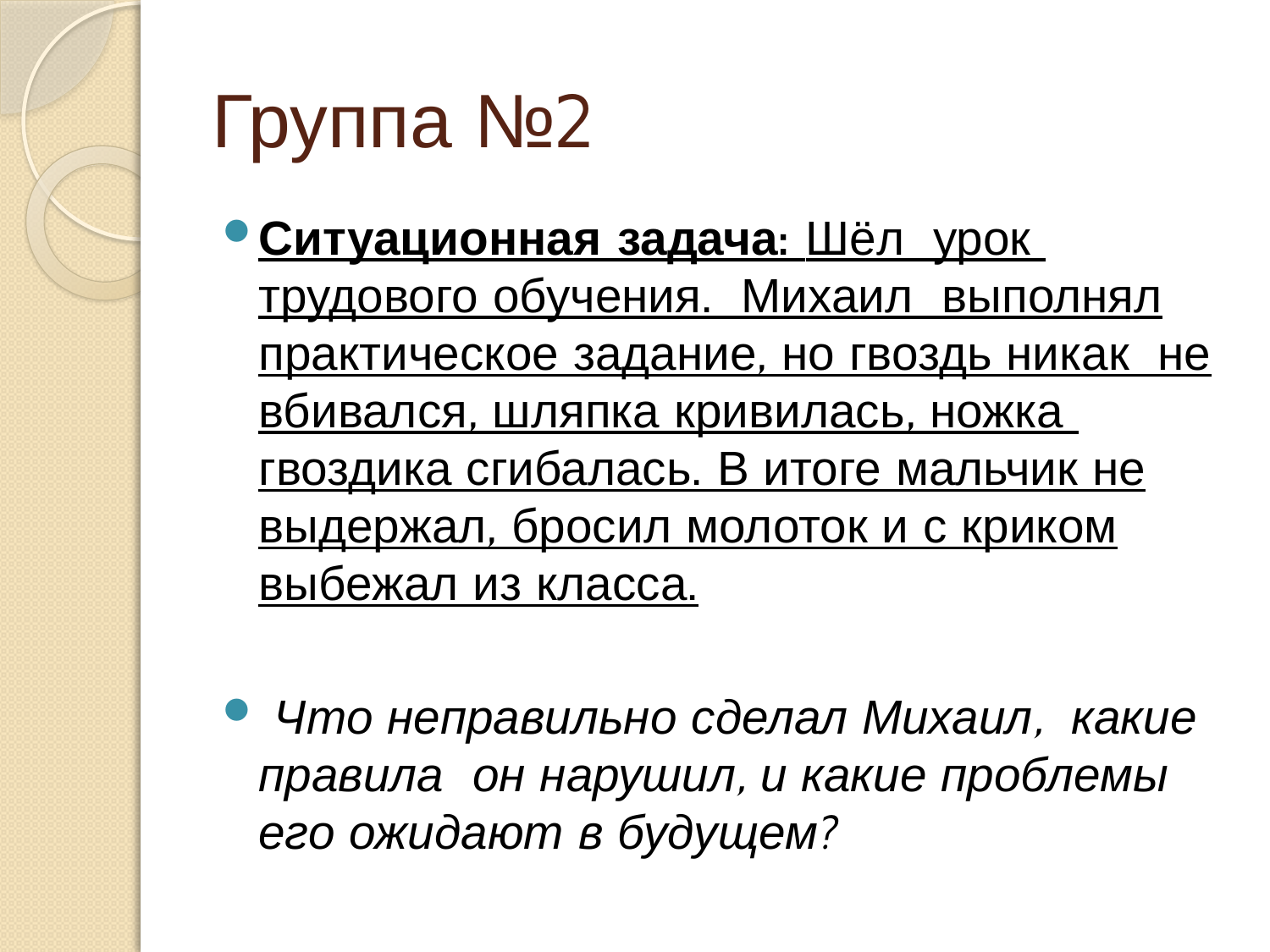

# Группа №2
Ситуационная задача: Шёл  урок  трудового обучения.  Михаил  выполнял практическое задание, но гвоздь никак  не вбивался, шляпка кривилась, ножка  гвоздика сгибалась. В итоге мальчик не выдержал, бросил молоток и с криком выбежал из класса.

 Что неправильно сделал Михаил,  какие правила  он нарушил, и какие проблемы его ожидают в будущем?